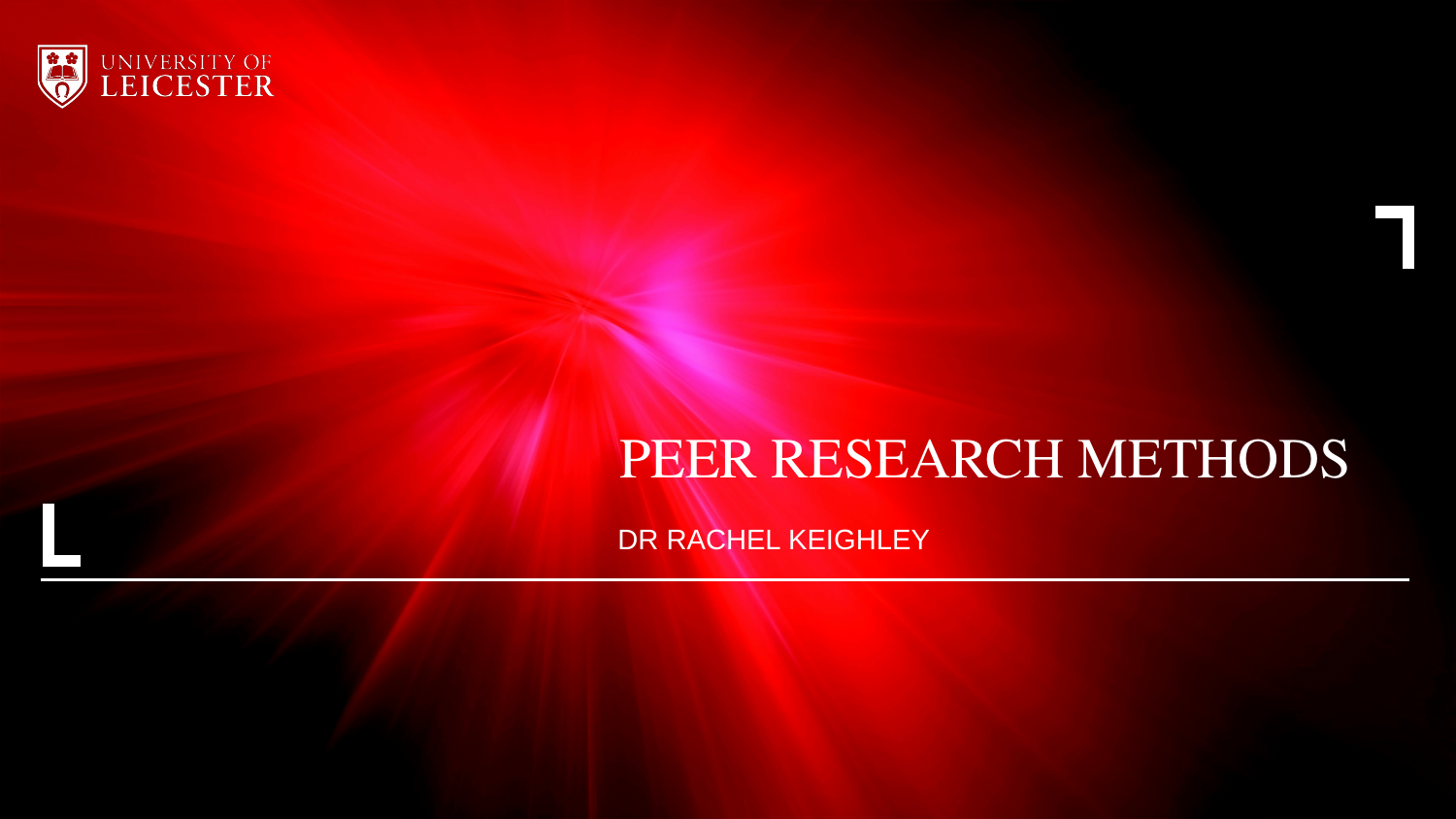

# Peer research methods
Dr Rachel Keighley